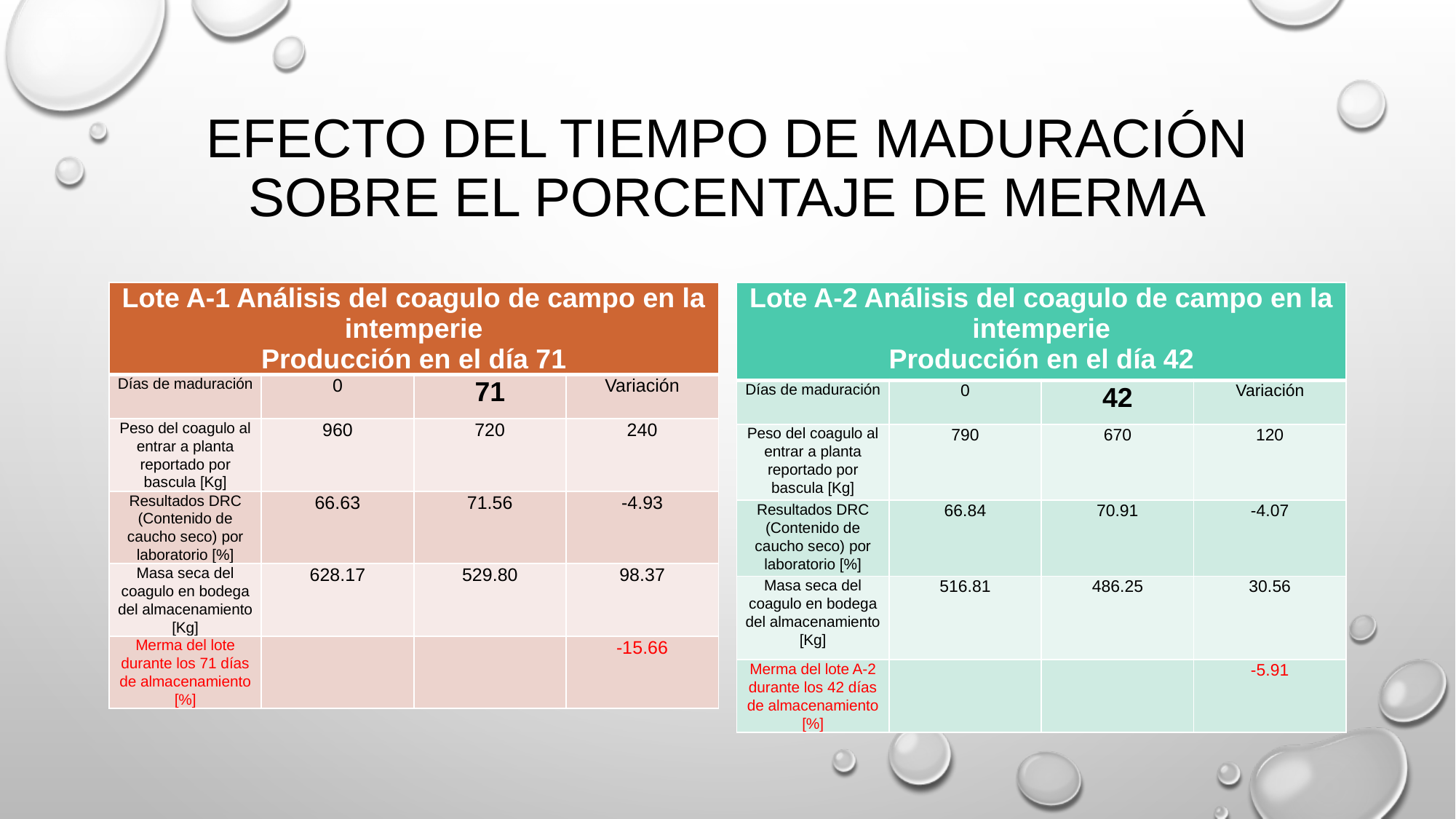

# Efecto del tiempo de maduración sobre el porcentaje de merma
| Lote A-2 Análisis del coagulo de campo en la intemperie Producción en el día 42 |  |  |  |
| --- | --- | --- | --- |
| Días de maduración | 0 | 42 | Variación |
| Peso del coagulo al entrar a planta reportado por bascula [Kg] | 790 | 670 | 120 |
| Resultados DRC (Contenido de caucho seco) por laboratorio [%] | 66.84 | 70.91 | -4.07 |
| Masa seca del coagulo en bodega del almacenamiento [Kg] | 516.81 | 486.25 | 30.56 |
| Merma del lote A-2 durante los 42 días de almacenamiento [%] |  |  | -5.91 |
| Lote A-1 Análisis del coagulo de campo en la intemperie Producción en el día 71 |  |  |  |
| --- | --- | --- | --- |
| Días de maduración | 0 | 71 | Variación |
| Peso del coagulo al entrar a planta reportado por bascula [Kg] | 960 | 720 | 240 |
| Resultados DRC (Contenido de caucho seco) por laboratorio [%] | 66.63 | 71.56 | -4.93 |
| Masa seca del coagulo en bodega del almacenamiento [Kg] | 628.17 | 529.80 | 98.37 |
| Merma del lote durante los 71 días de almacenamiento [%] |  |  | -15.66 |